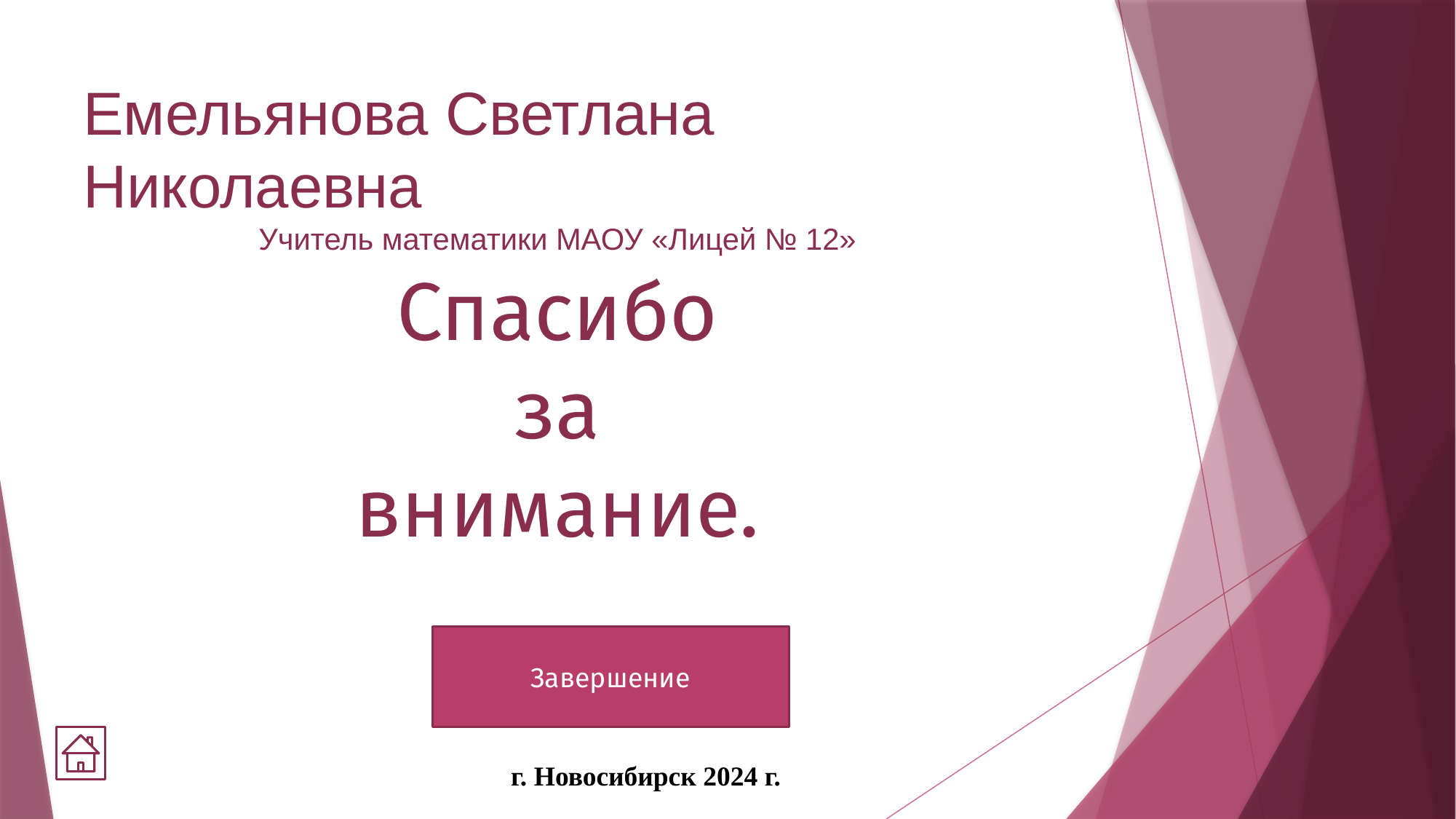

Емельянова Светлана Николаевна
Учитель математики МАОУ «Лицей № 12»
# Спасибо за внимание.
Завершение

г. Новосибирск 2024 г.